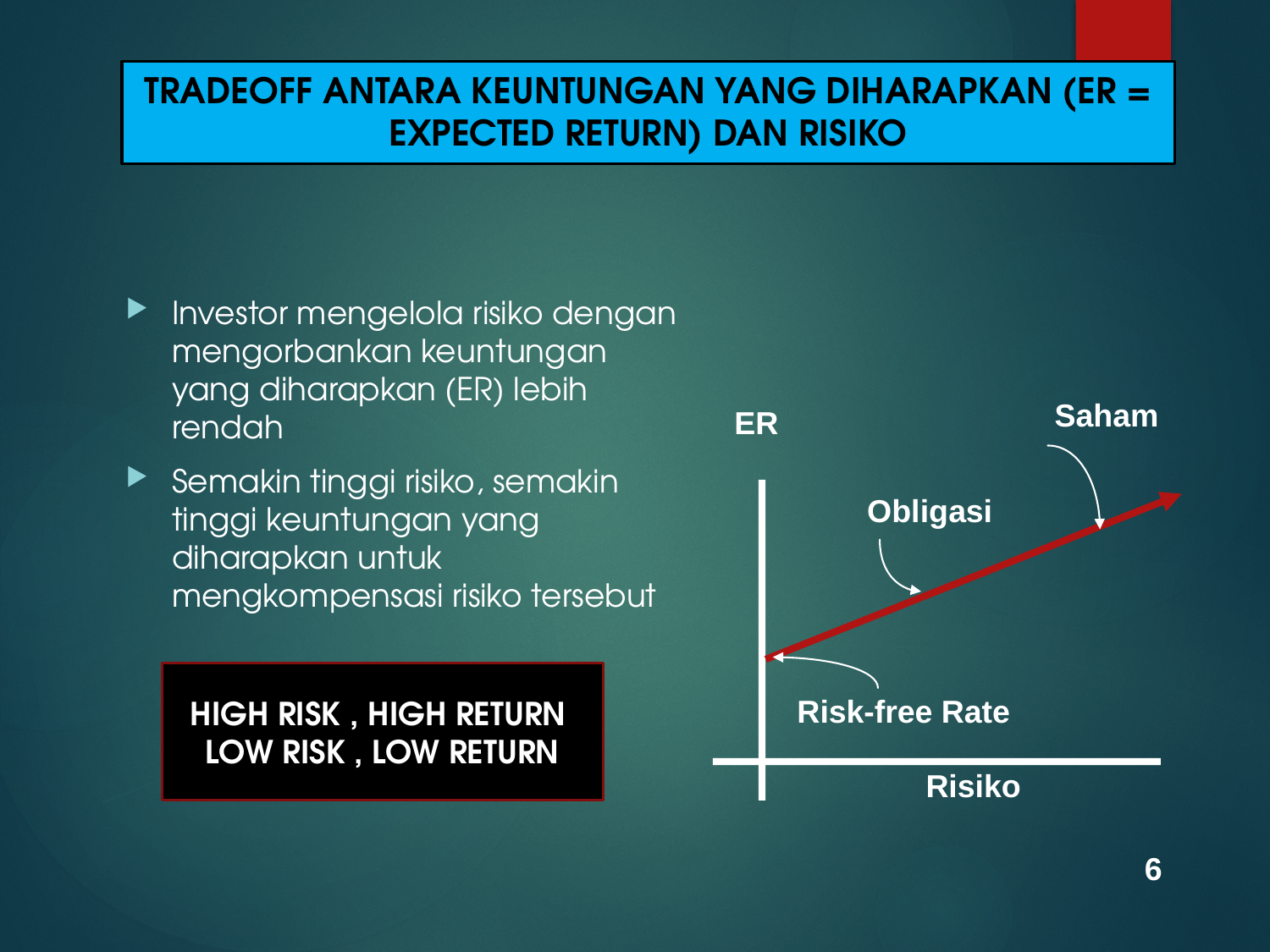

# TRADEOFF ANTARA KEUNTUNGAN YANG DIHARAPKAN (ER = EXPECTED RETURN) DAN RISIKO
Investor mengelola risiko dengan mengorbankan keuntungan yang diharapkan (ER) lebih rendah
Semakin tinggi risiko, semakin tinggi keuntungan yang diharapkan untuk mengkompensasi risiko tersebut
Saham
ER

Obligasi

HIGH RISK , HIGH RETURN
LOW RISK , LOW RETURN
Risk-free Rate
Risiko

6